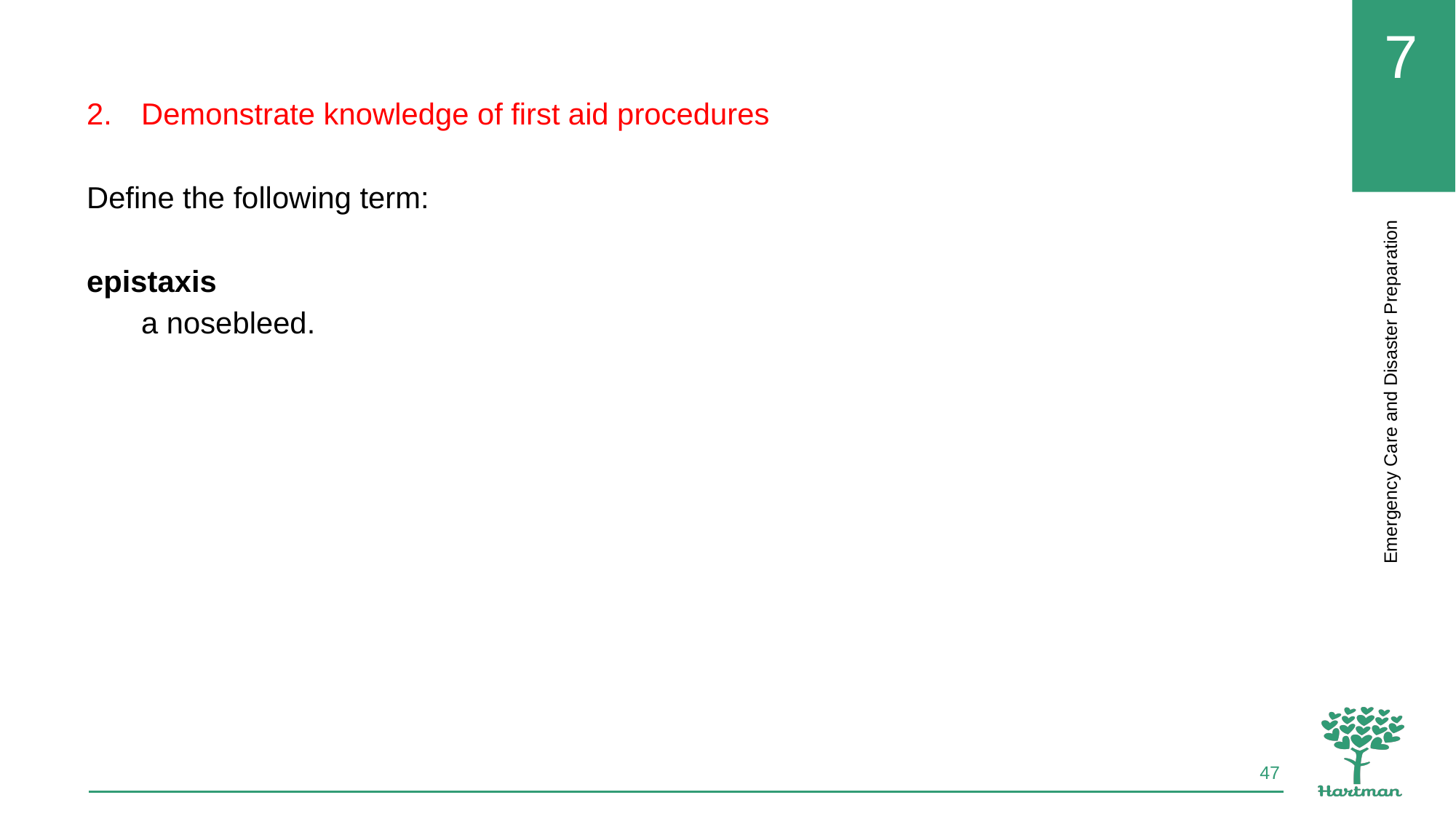

Demonstrate knowledge of first aid procedures

Define the following term:

epistaxis
a nosebleed.

47